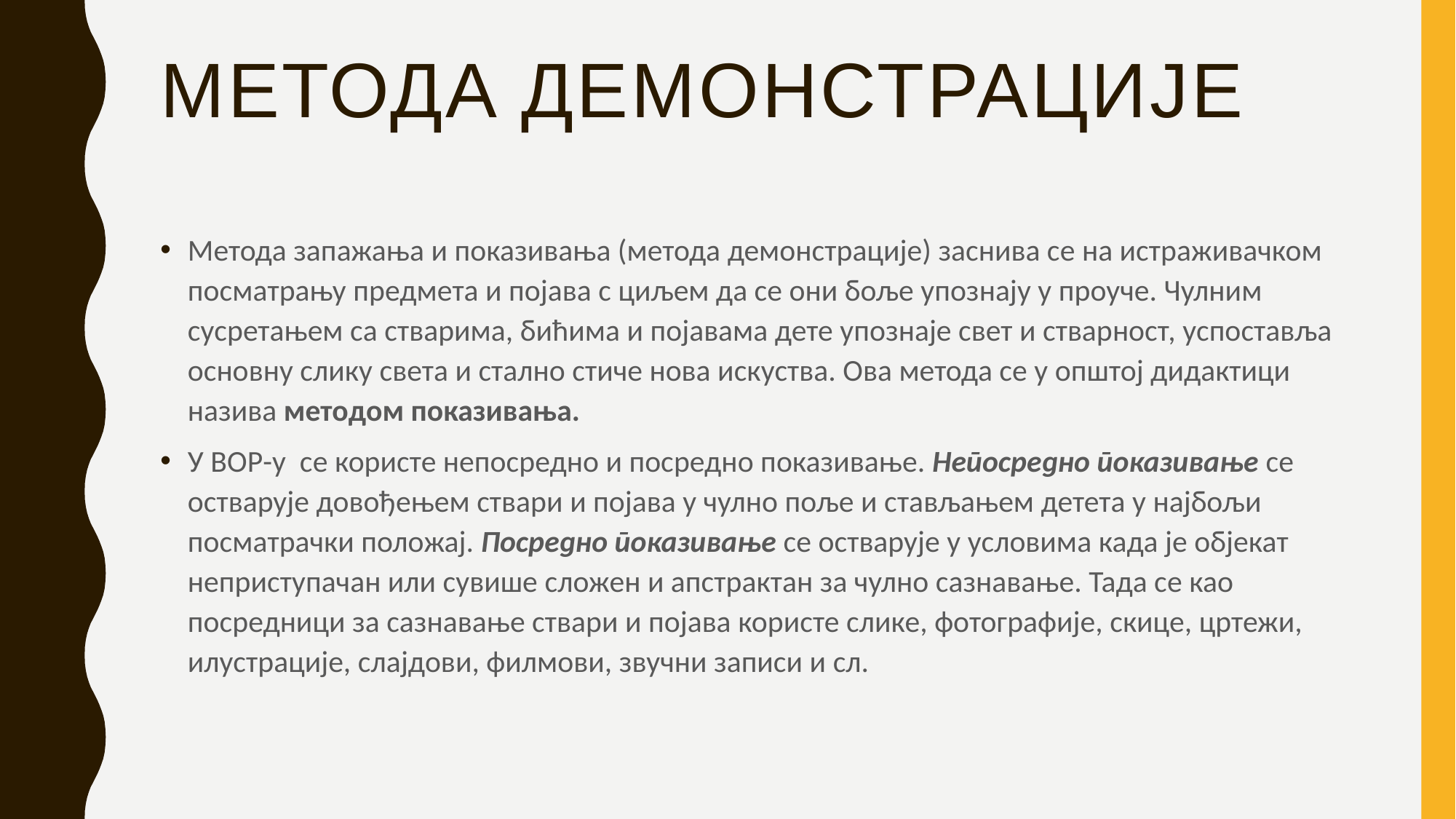

# метода демонстрације

Метода запажања и показивања (метода демонстрације) заснива се на истраживачком посматрању предмета и појава с циљем да се они боље упознају у проуче. Чулним сусретањем са стварима, бићима и појавама дете упознаје свет и стварност, успоставља основну слику света и стално стиче нова искуства. Ова метода се у општој дидактици назива методом показивања.
У ВОР-у  се користе непосредно и посредно показивање. Непосредно показивање се остварује довођењем ствари и појава у чулно поље и стављањем детета у најбољи посматрачки положај. Посредно показивање се остварује у условима када је објекат неприступачан или сувише сложен и апстрактан за чулно сазнавање. Тада се као посредници за сазнавање ствари и појава користе слике, фотографије, скице, цртежи, илустрације, слајдови, филмови, звучни записи и сл.